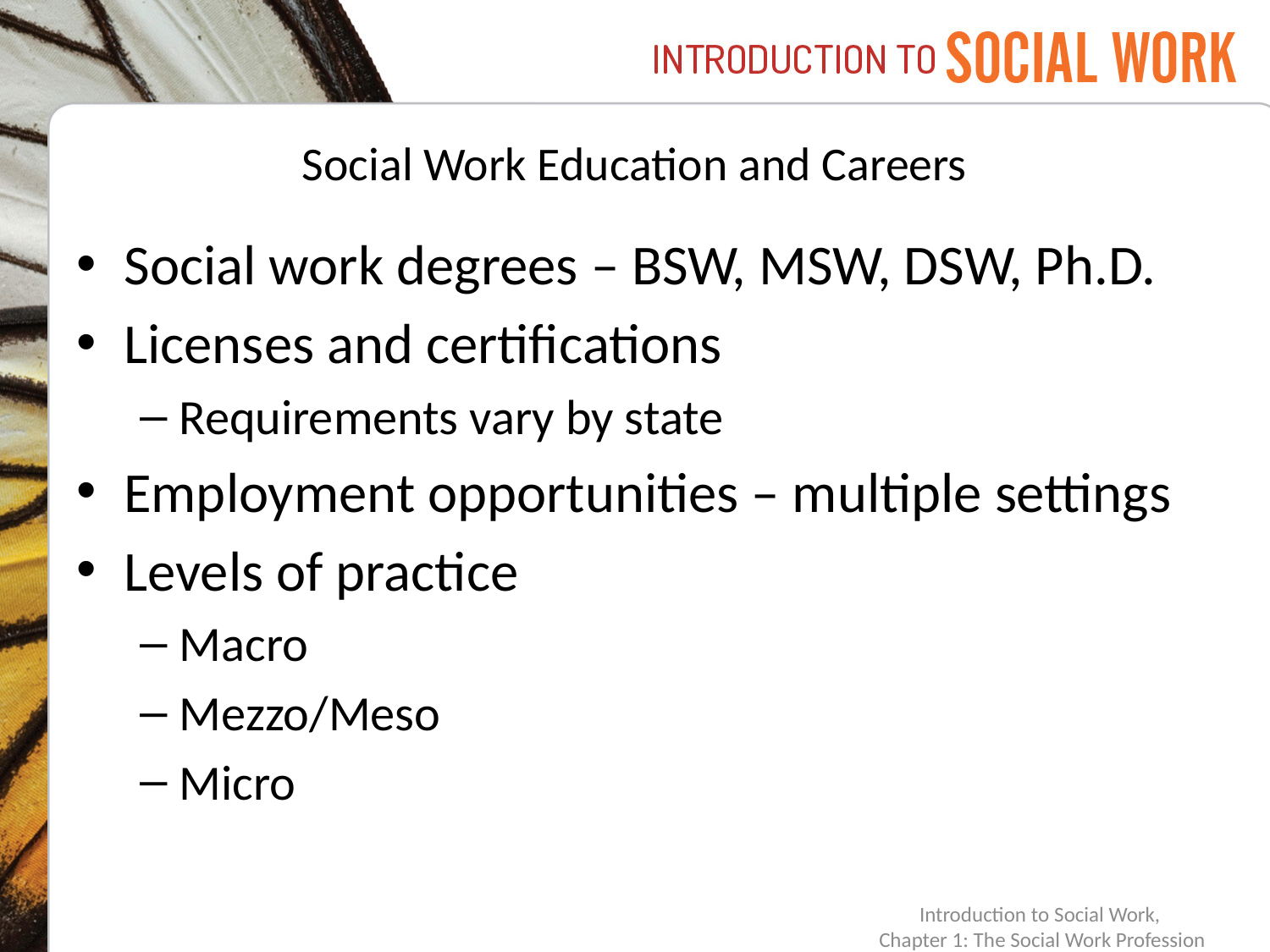

# Social Work Education and Careers
Social work degrees – BSW, MSW, DSW, Ph.D.
Licenses and certifications
Requirements vary by state
Employment opportunities – multiple settings
Levels of practice
Macro
Mezzo/Meso
Micro

Introduction to Social Work,
Chapter 1: The Social Work Profession